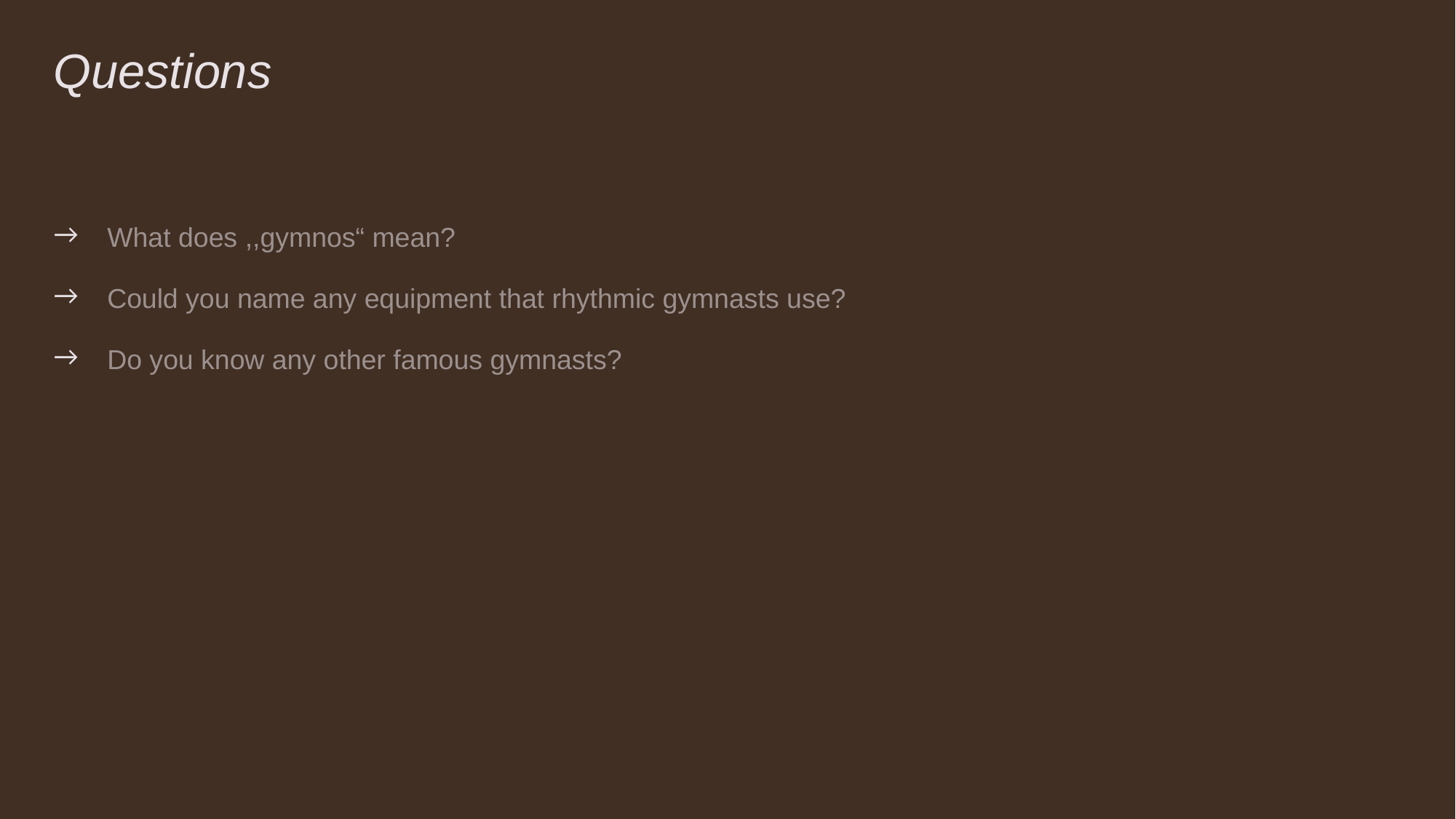

# Questions
What does ,,gymnos“ mean?
Could you name any equipment that rhythmic gymnasts use?
Do you know any other famous gymnasts?